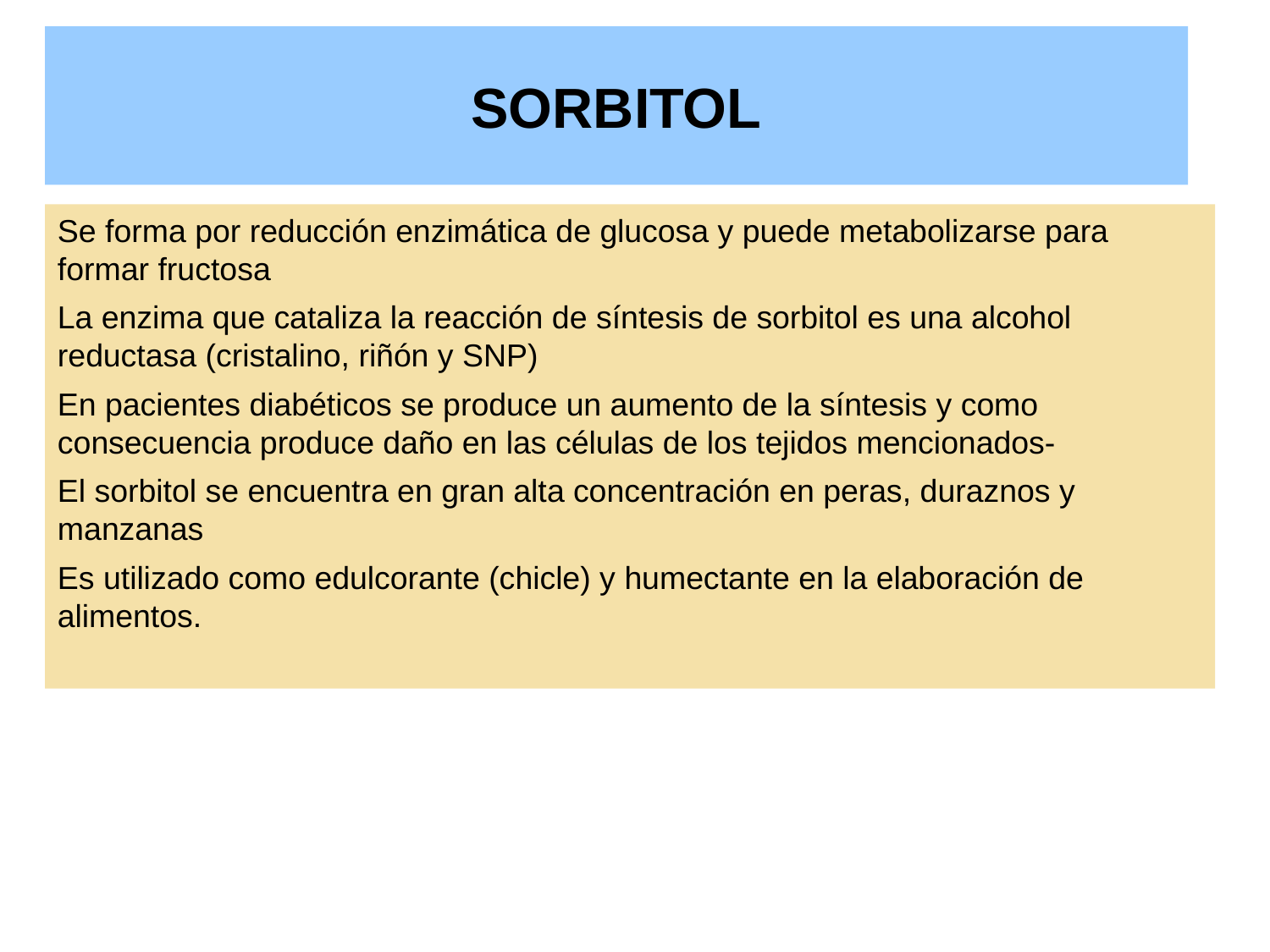

# SORBITOL
Se forma por reducción enzimática de glucosa y puede metabolizarse para formar fructosa
La enzima que cataliza la reacción de síntesis de sorbitol es una alcohol reductasa (cristalino, riñón y SNP)
En pacientes diabéticos se produce un aumento de la síntesis y como consecuencia produce daño en las células de los tejidos mencionados-
El sorbitol se encuentra en gran alta concentración en peras, duraznos y manzanas
Es utilizado como edulcorante (chicle) y humectante en la elaboración de alimentos.